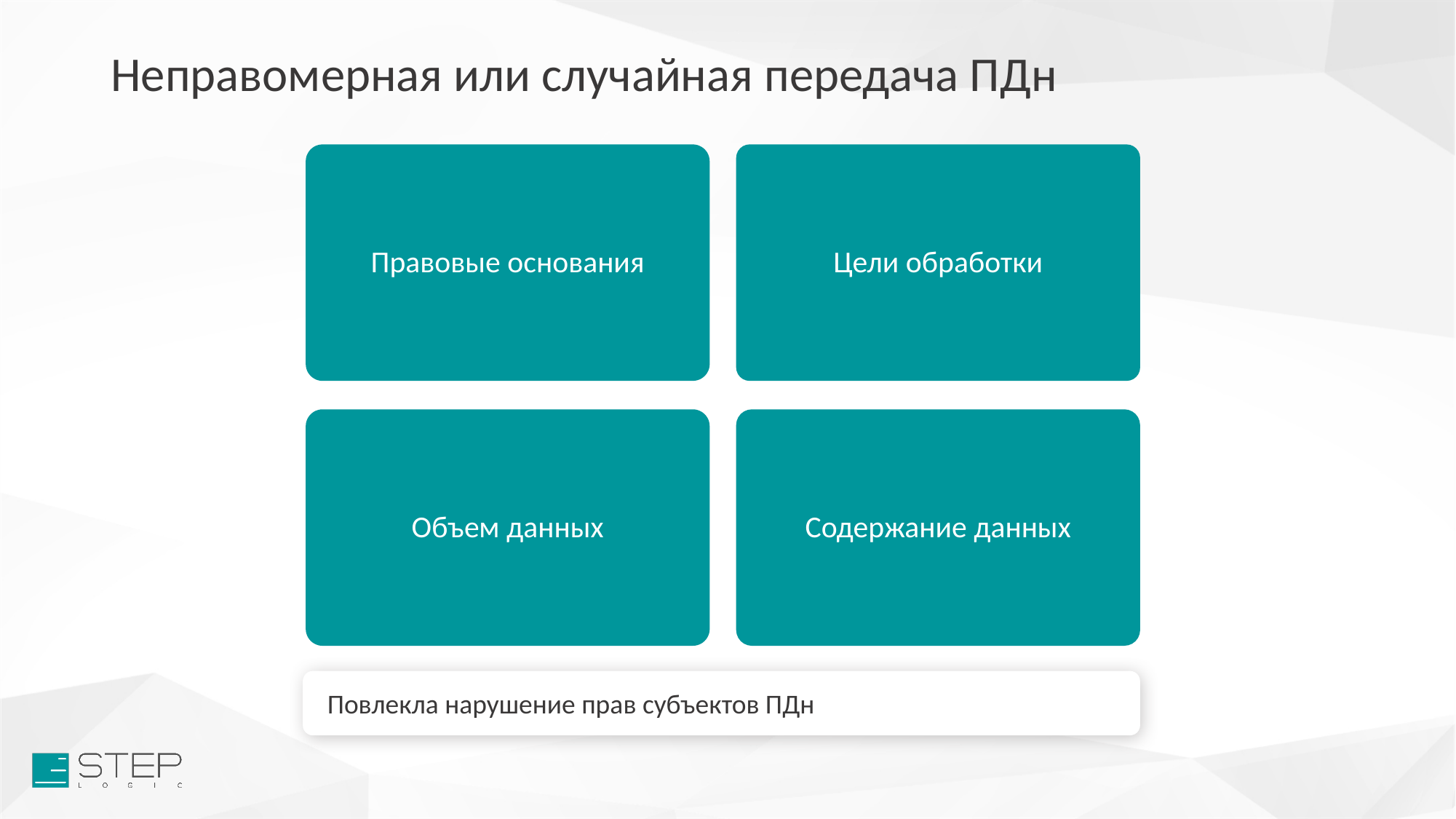

# Неправомерная или случайная передача ПДн
Правовые основания
Цели обработки
Объем данных
Содержание данных
Повлекла нарушение прав субъектов ПДн